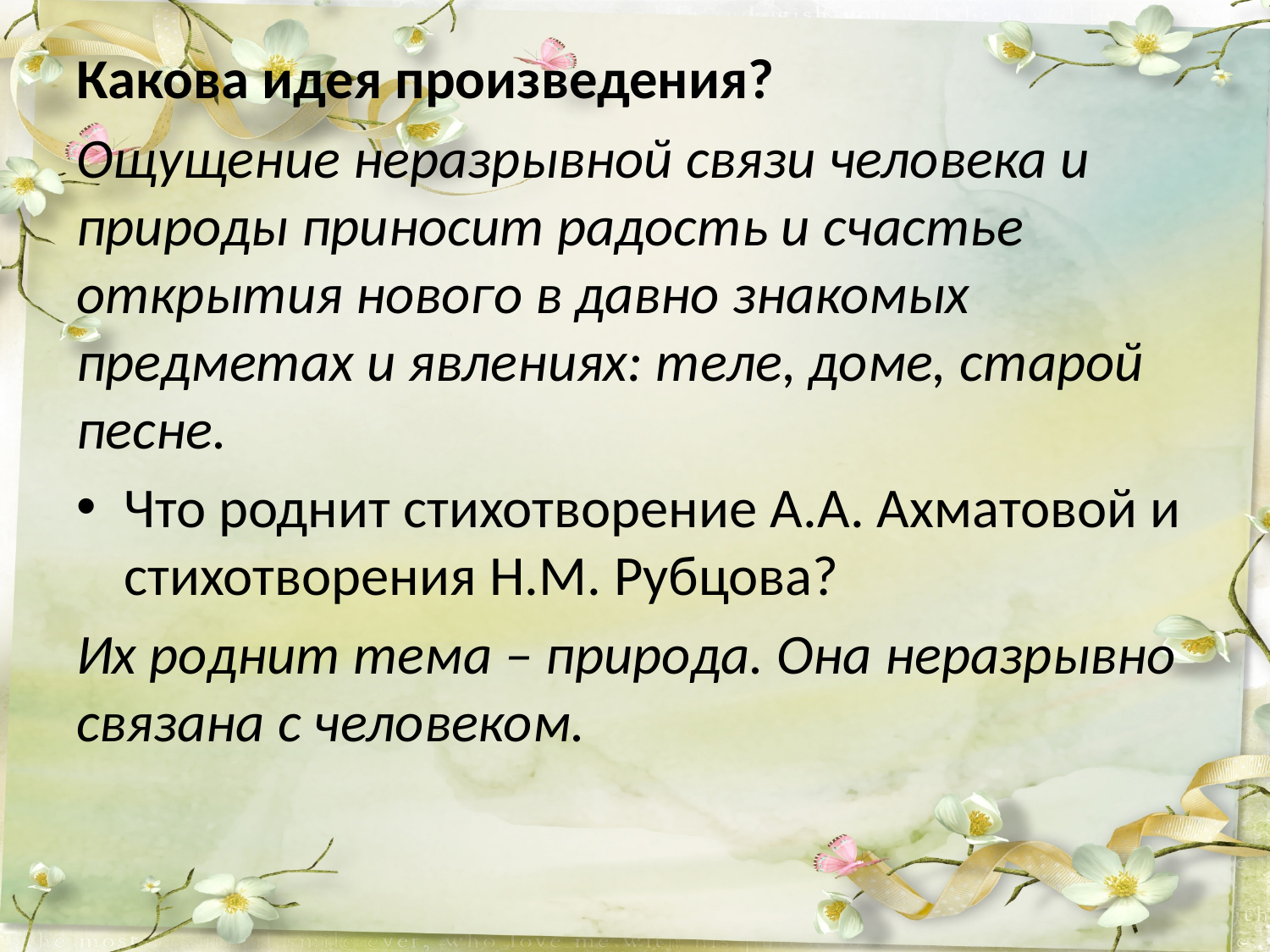

Какова идея произведения?
Ощущение неразрывной связи человека и природы приносит радость и счастье открытия нового в давно знакомых предметах и явлениях: теле, доме, старой песне.
Что роднит стихотворение А.А. Ахматовой и стихотворения Н.М. Рубцова?
Их роднит тема – природа. Она неразрывно связана с человеком.